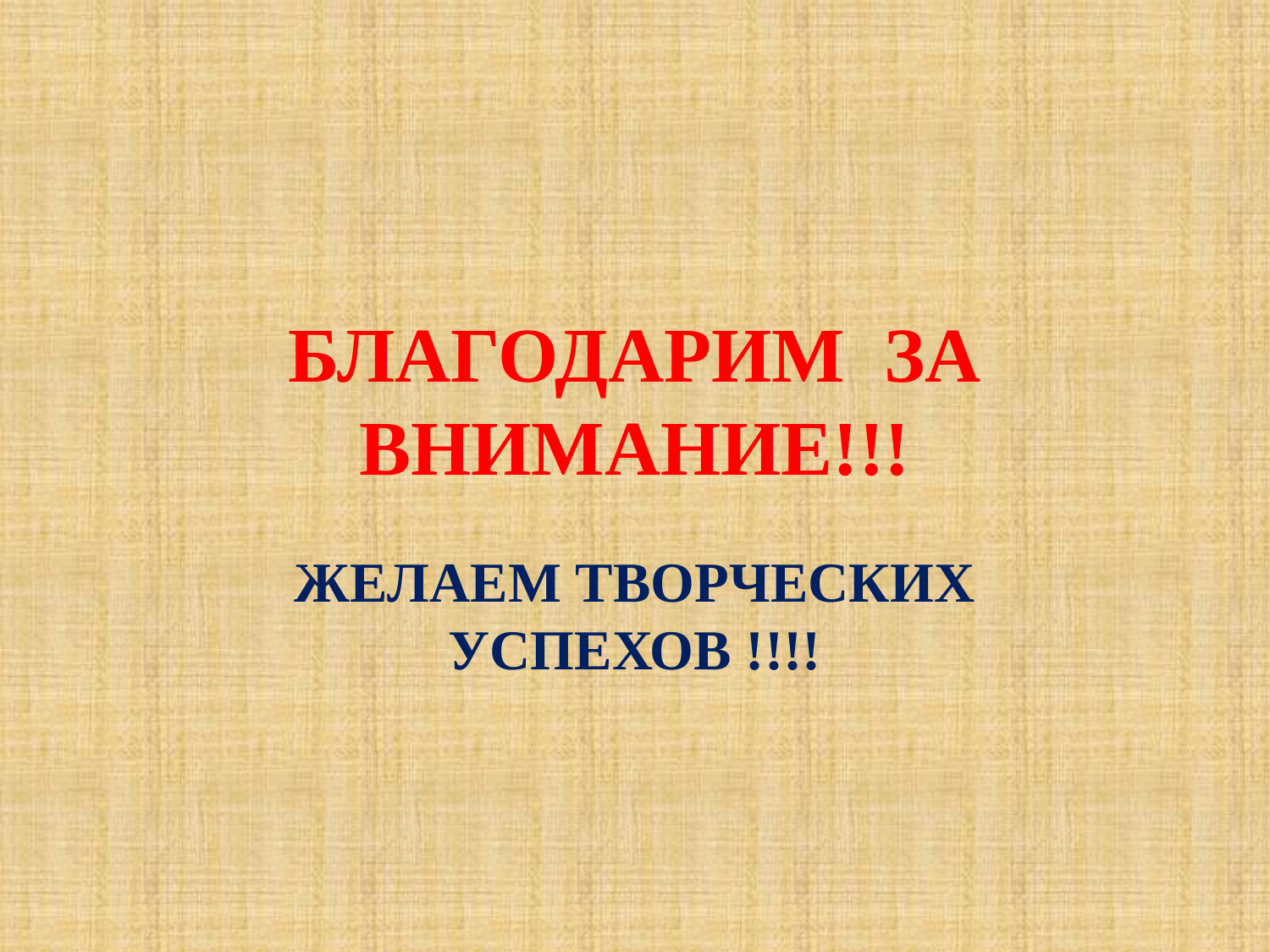

# БЛАГОДАРИМ  ЗА ВНИМАНИЕ!!!
ЖЕЛАЕМ ТВОРЧЕСКИХ УСПЕХОВ !!!!